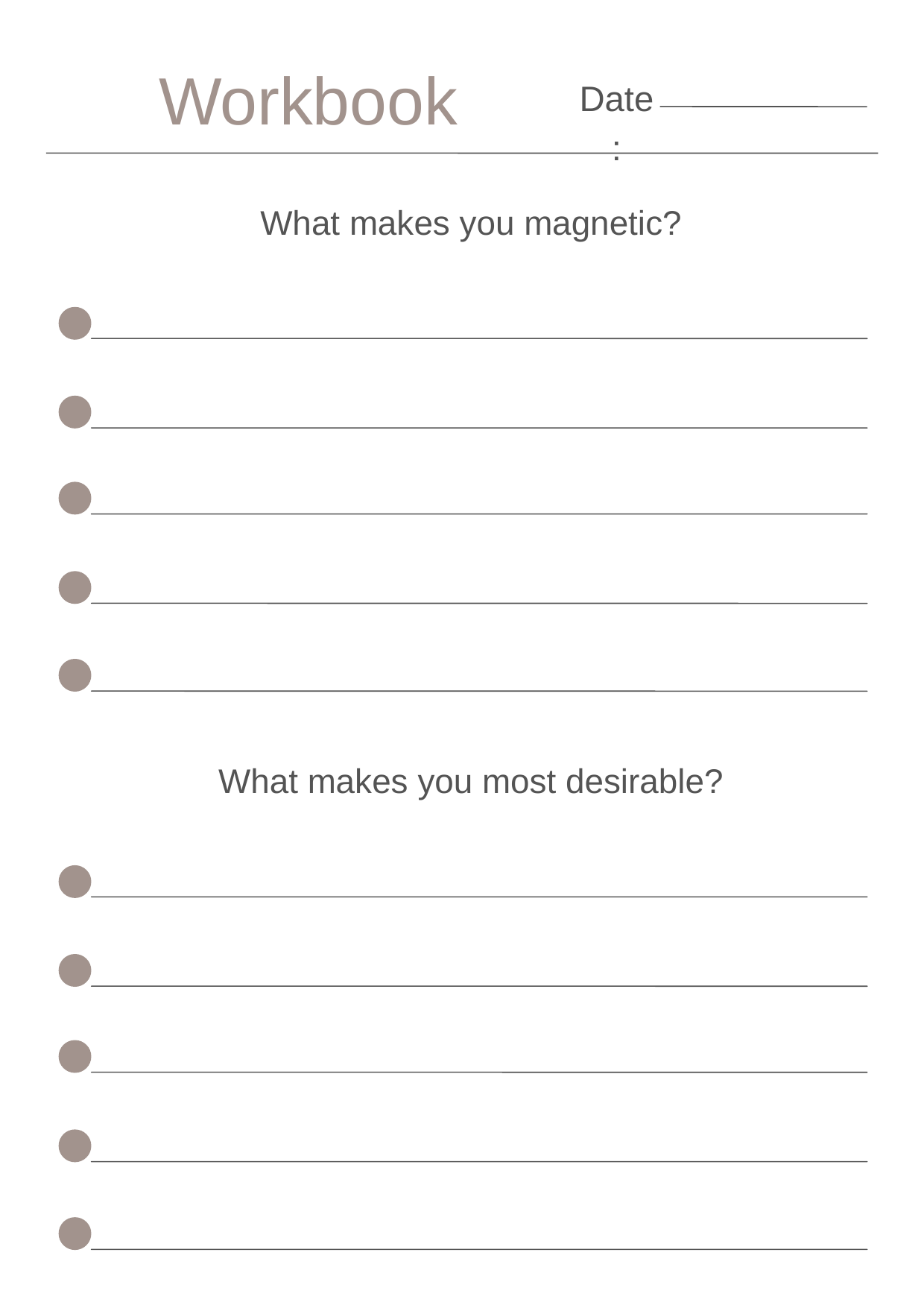

Workbook
Date:

What makes you magnetic?

What makes you most desirable?